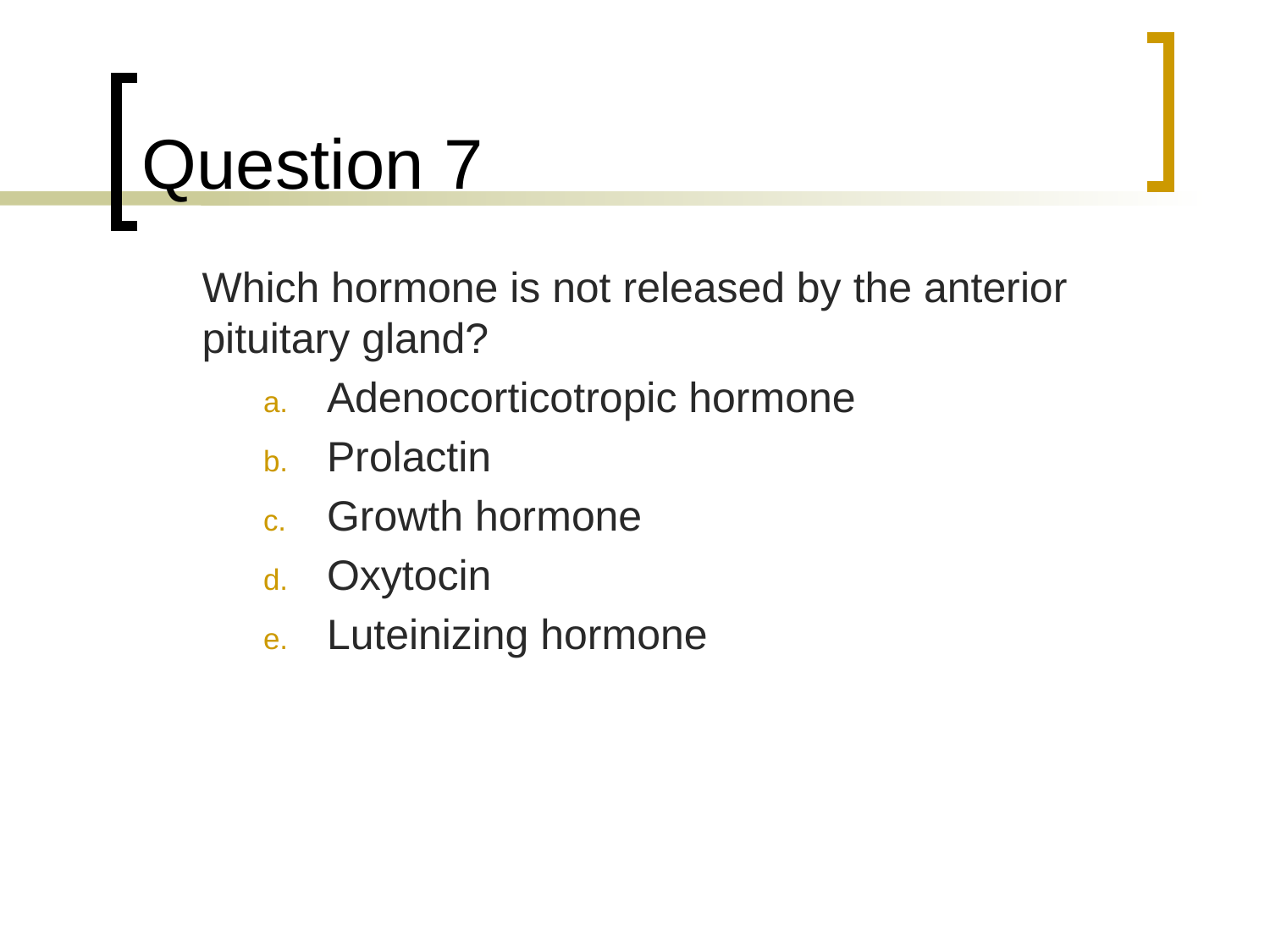

# Question 7
	Which hormone is not released by the anterior pituitary gland?
Adenocorticotropic hormone
Prolactin
Growth hormone
Oxytocin
Luteinizing hormone